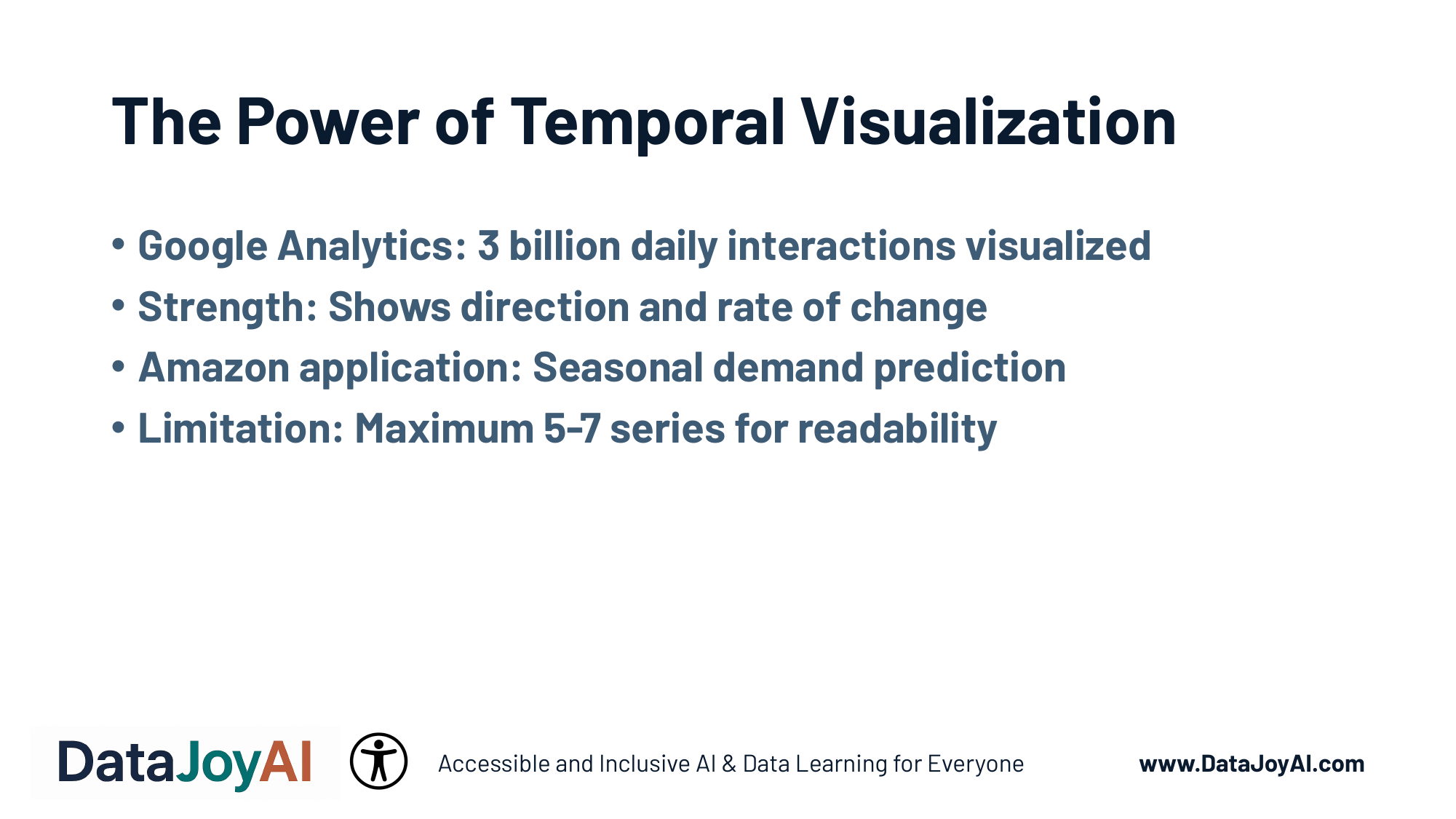

# The Power of Temporal Visualization
Google Analytics: 3 billion daily interactions visualized
Strength: Shows direction and rate of change
Amazon application: Seasonal demand prediction
Limitation: Maximum 5-7 series for readability